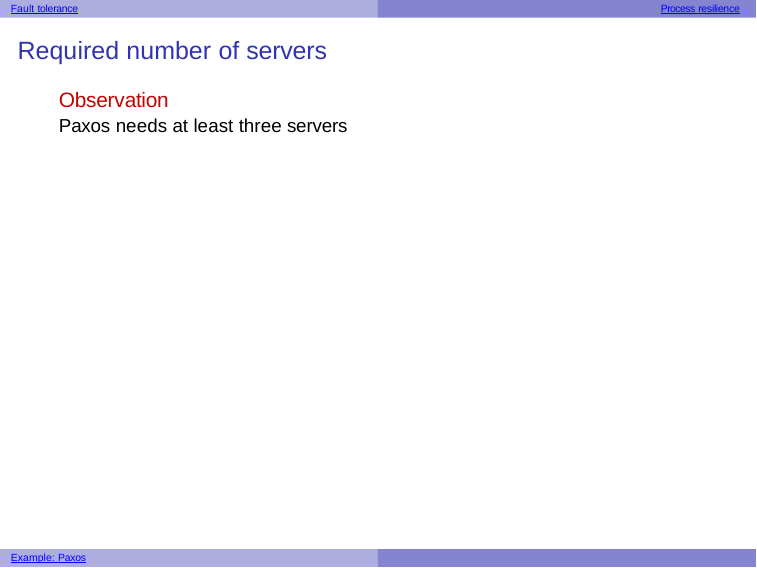

Fault tolerance
Process resilience
Required number of servers
Observation
Paxos needs at least three servers

Example: Paxos